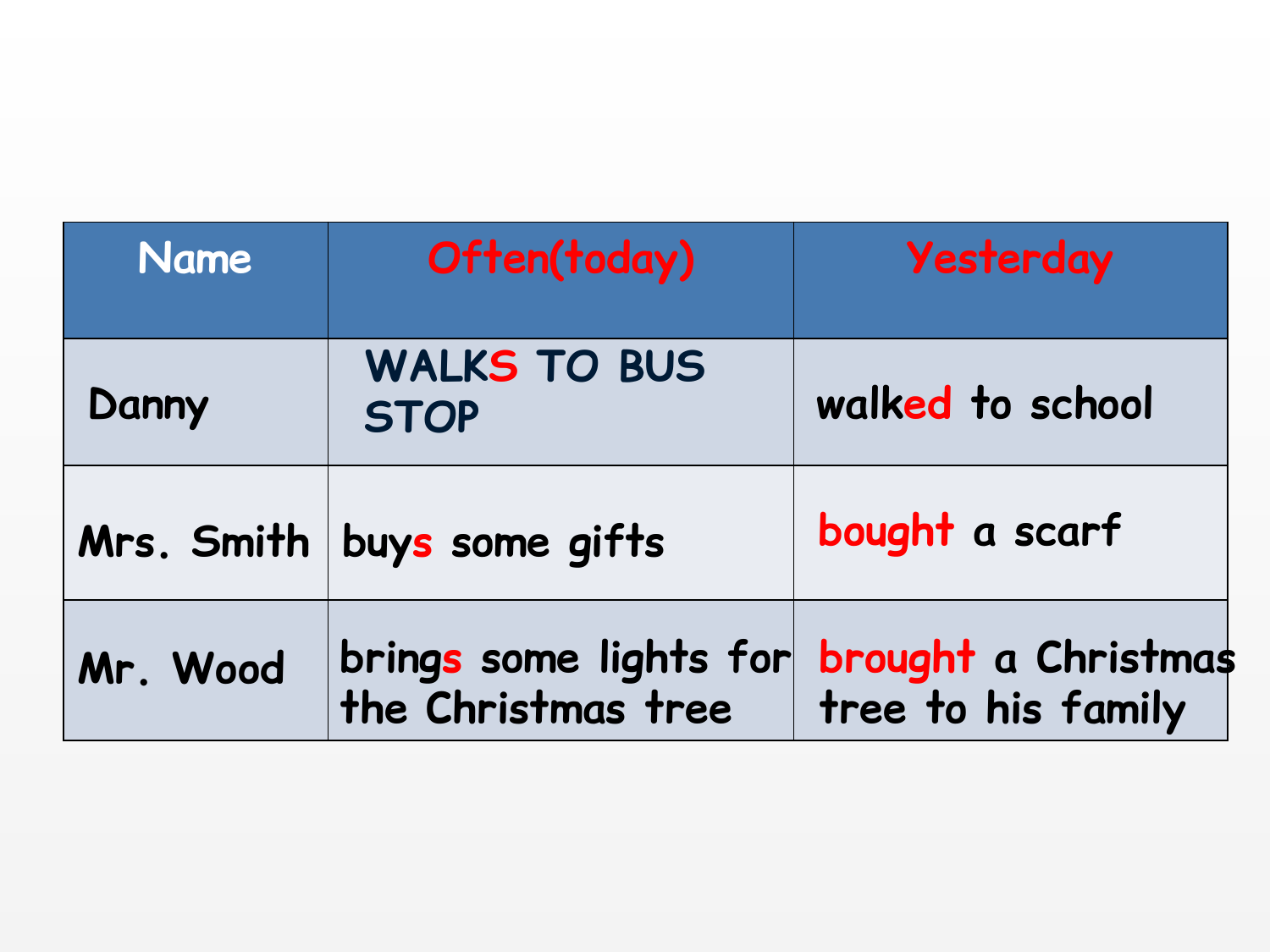

| Name | Often(today) | Yesterday |
| --- | --- | --- |
|  |  |  |
|  |  |  |
|  |  |  |
Danny
walked to school
# walks to bus stop
bought a scarf
Mrs. Smith
buys some gifts
 brings some lights for
 the Christmas tree
brought a Christmas
tree to his family
Mr. Wood